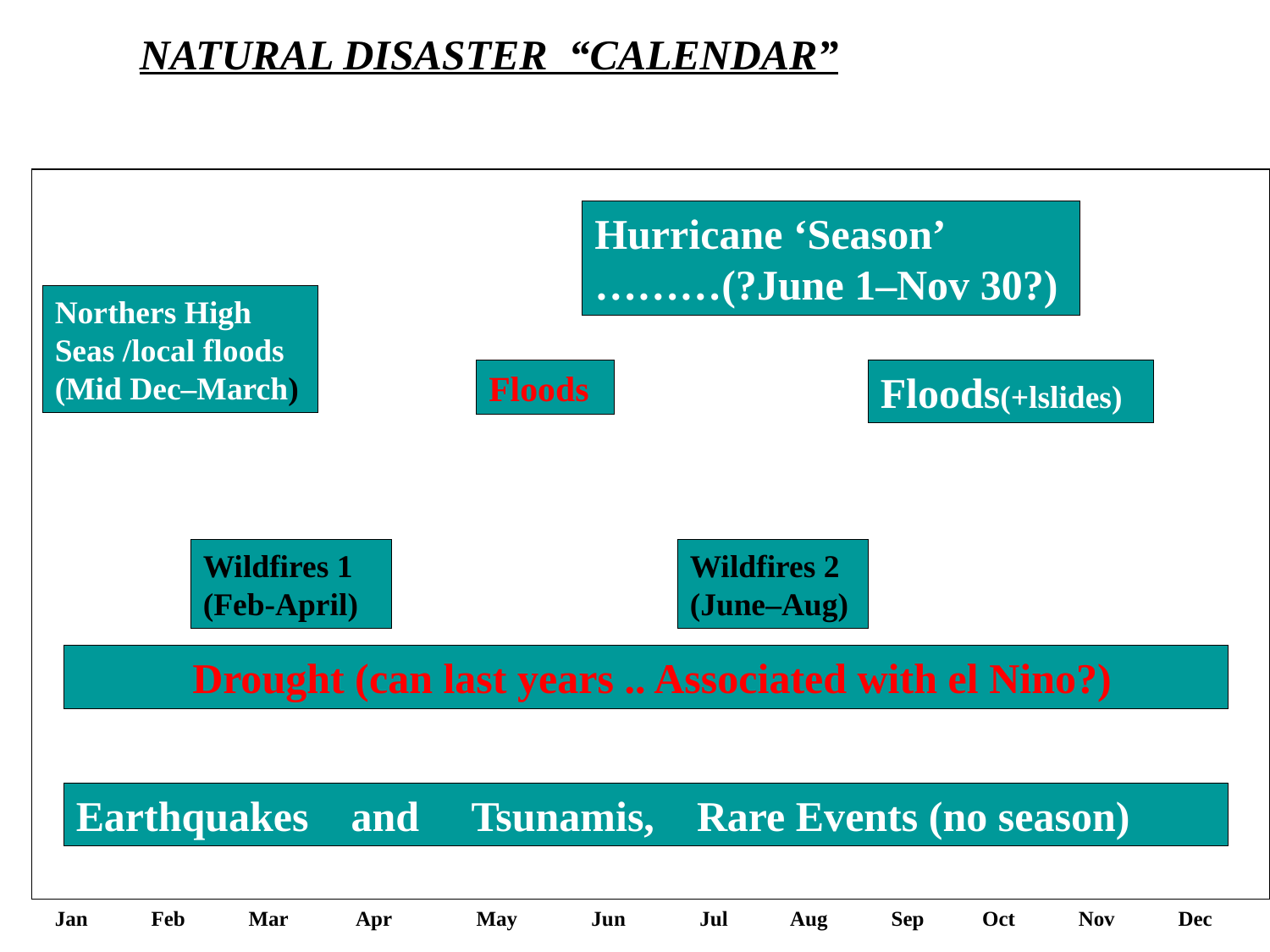

NATURAL DISASTER  “CALENDAR”

Hurricane ‘Season’        ………(?June 1–Nov 30?)
Northers High Seas /local floods
(Mid Dec–March)
Floods
Floods(+lslides)
Wildfires 1
(Feb-April)
Wildfires 2
(June–Aug)
           Drought (can last years .. Associated with el Nino?)
Earthquakes    and     Tsunamis,    Rare Events (no season)
Jan            Feb            Mar             Apr                May              Jun              Jul            Aug            Sep           Oct            Nov            Dec